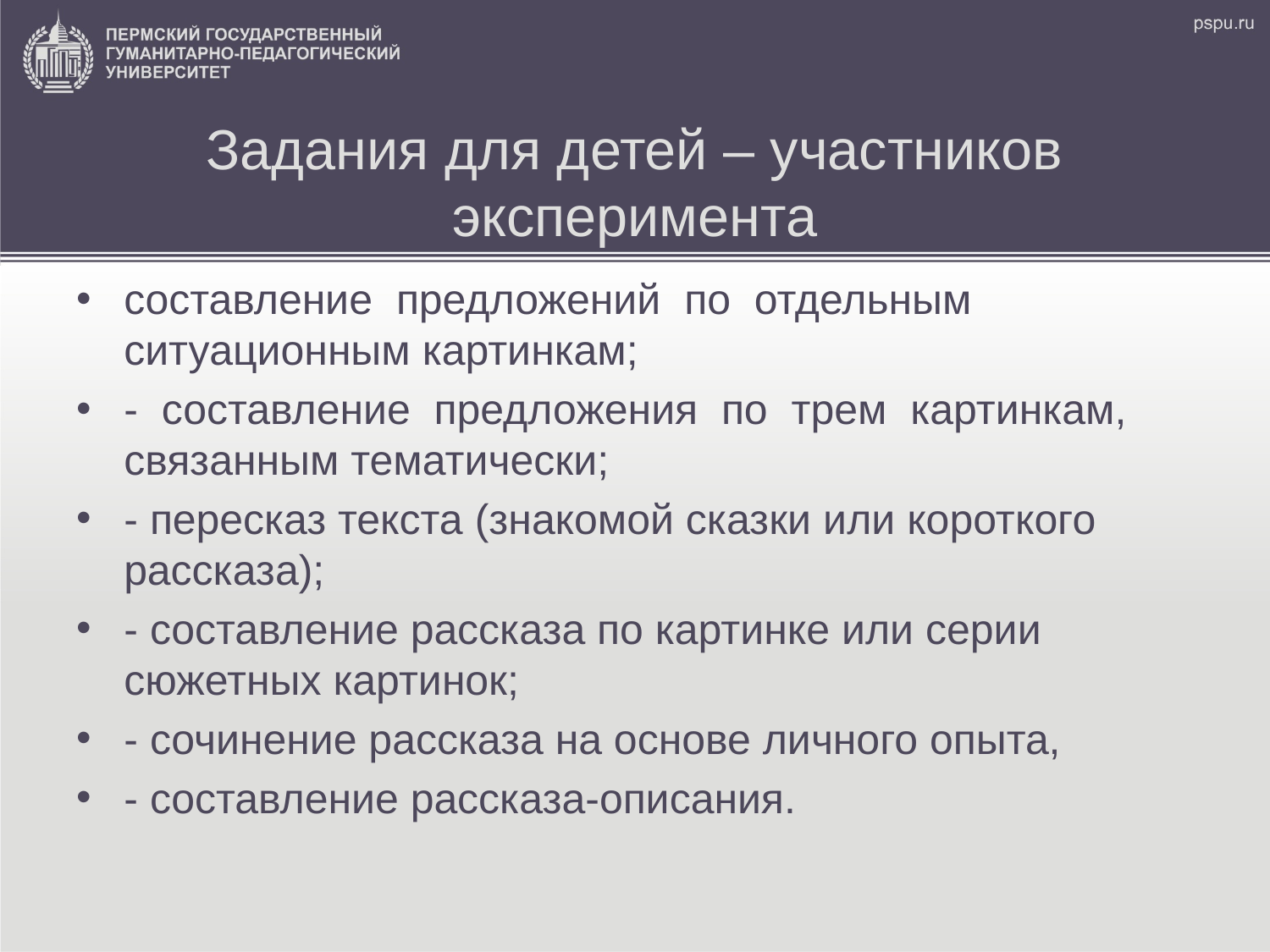

# Задания для детей – участников эксперимента
составление  предложений  по  отдельным  ситуационным картинкам;
-  составление  предложения  по  трем  картинкам,  связанным тематически;
- пересказ текста (знакомой сказки или короткого рассказа);
- составление рассказа по картинке или серии сюжетных картинок;
- сочинение рассказа на основе личного опыта,
- составление рассказа-описания.